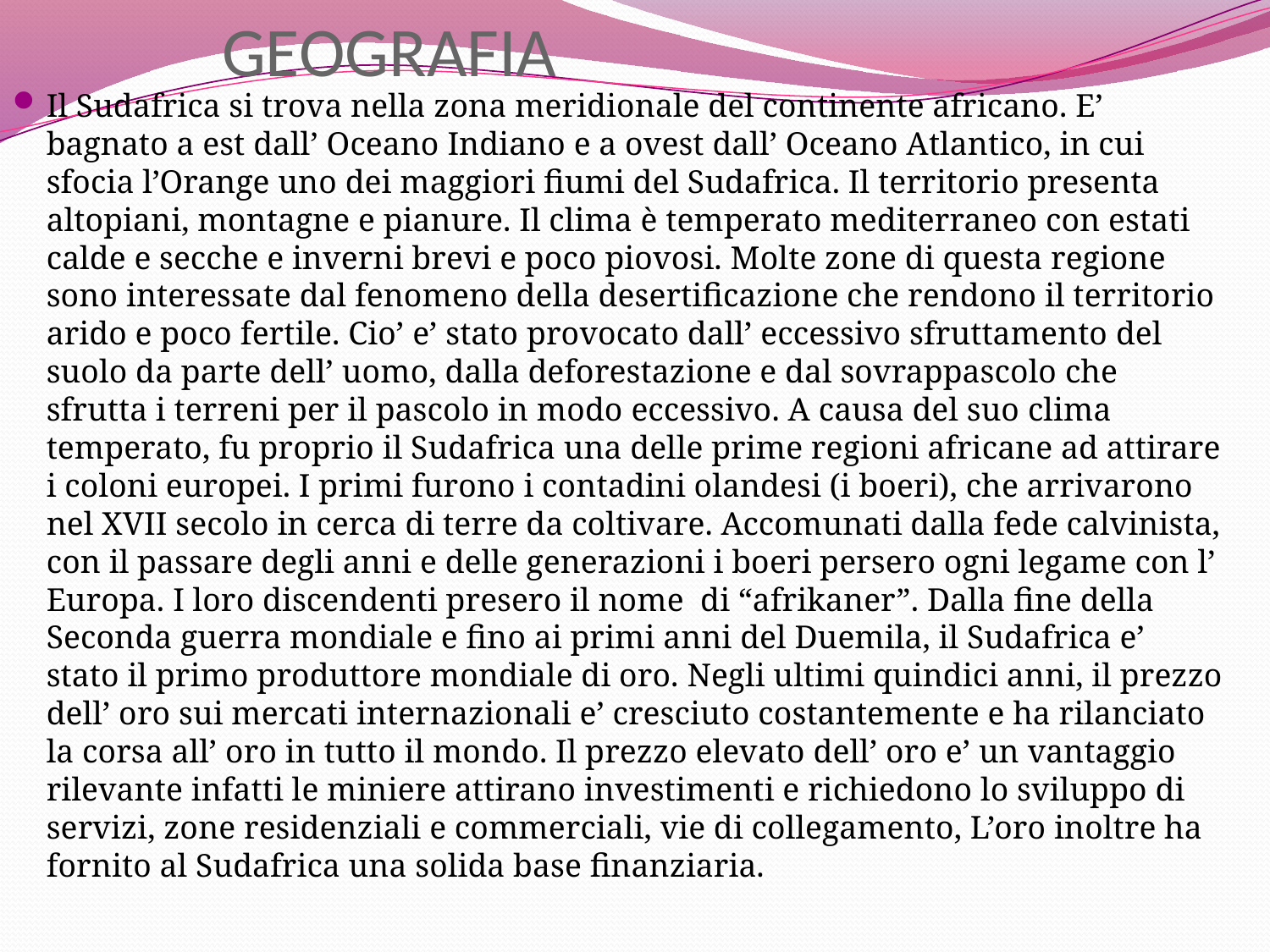

# GEOGRAFIA
Il Sudafrica si trova nella zona meridionale del continente africano. E’ bagnato a est dall’ Oceano Indiano e a ovest dall’ Oceano Atlantico, in cui sfocia l’Orange uno dei maggiori fiumi del Sudafrica. Il territorio presenta altopiani, montagne e pianure. Il clima è temperato mediterraneo con estati calde e secche e inverni brevi e poco piovosi. Molte zone di questa regione sono interessate dal fenomeno della desertificazione che rendono il territorio arido e poco fertile. Cio’ e’ stato provocato dall’ eccessivo sfruttamento del suolo da parte dell’ uomo, dalla deforestazione e dal sovrappascolo che sfrutta i terreni per il pascolo in modo eccessivo. A causa del suo clima temperato, fu proprio il Sudafrica una delle prime regioni africane ad attirare i coloni europei. I primi furono i contadini olandesi (i boeri), che arrivarono nel XVII secolo in cerca di terre da coltivare. Accomunati dalla fede calvinista, con il passare degli anni e delle generazioni i boeri persero ogni legame con l’ Europa. I loro discendenti presero il nome  di “afrikaner”. Dalla fine della Seconda guerra mondiale e fino ai primi anni del Duemila, il Sudafrica e’ stato il primo produttore mondiale di oro. Negli ultimi quindici anni, il prezzo dell’ oro sui mercati internazionali e’ cresciuto costantemente e ha rilanciato la corsa all’ oro in tutto il mondo. Il prezzo elevato dell’ oro e’ un vantaggio rilevante infatti le miniere attirano investimenti e richiedono lo sviluppo di servizi, zone residenziali e commerciali, vie di collegamento, L’oro inoltre ha fornito al Sudafrica una solida base finanziaria.